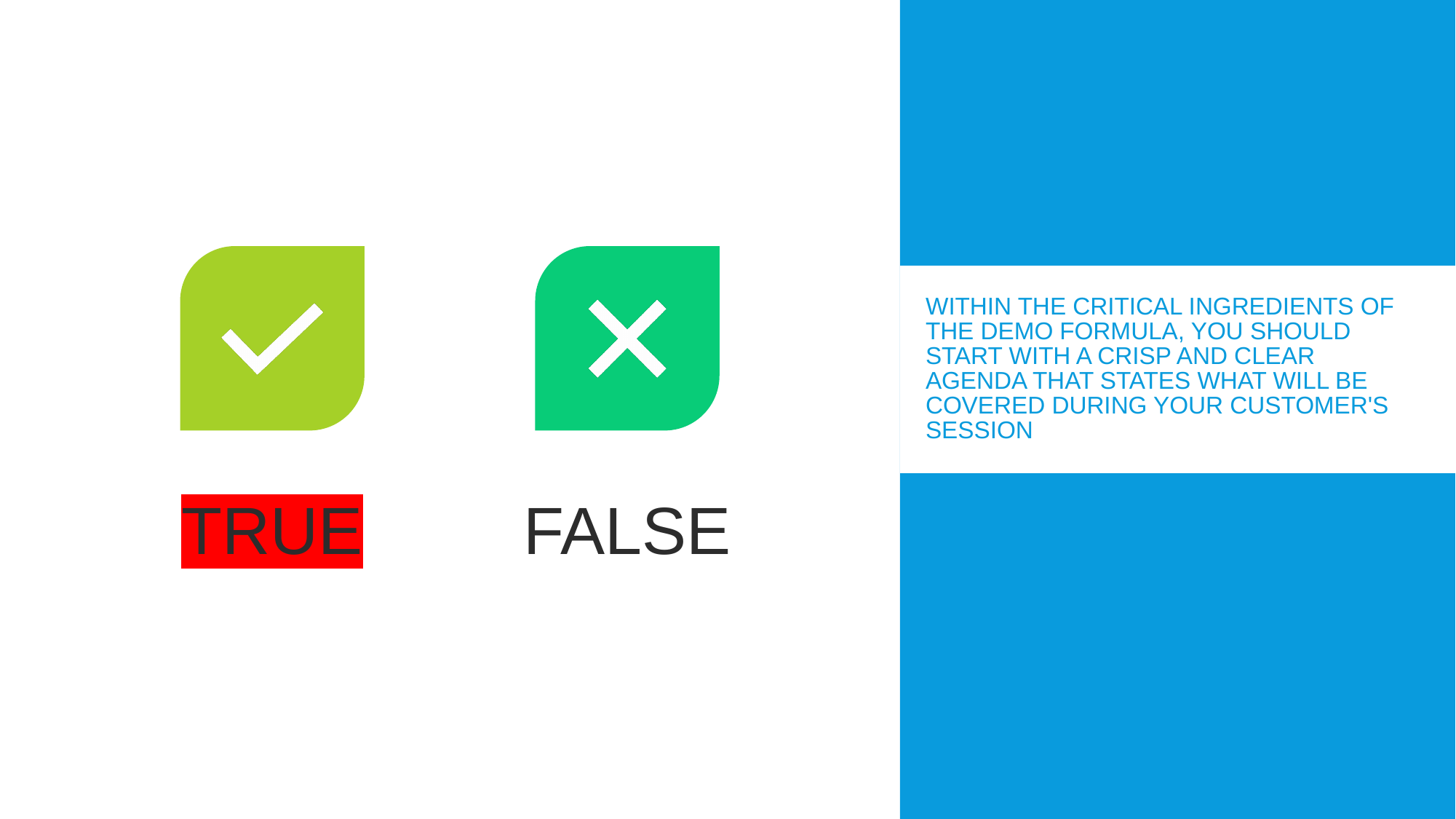

True
False

# Within the critical ingredients of the Demo Formula, you should start with a crisp and clear agenda that states what will be covered during your customer's session